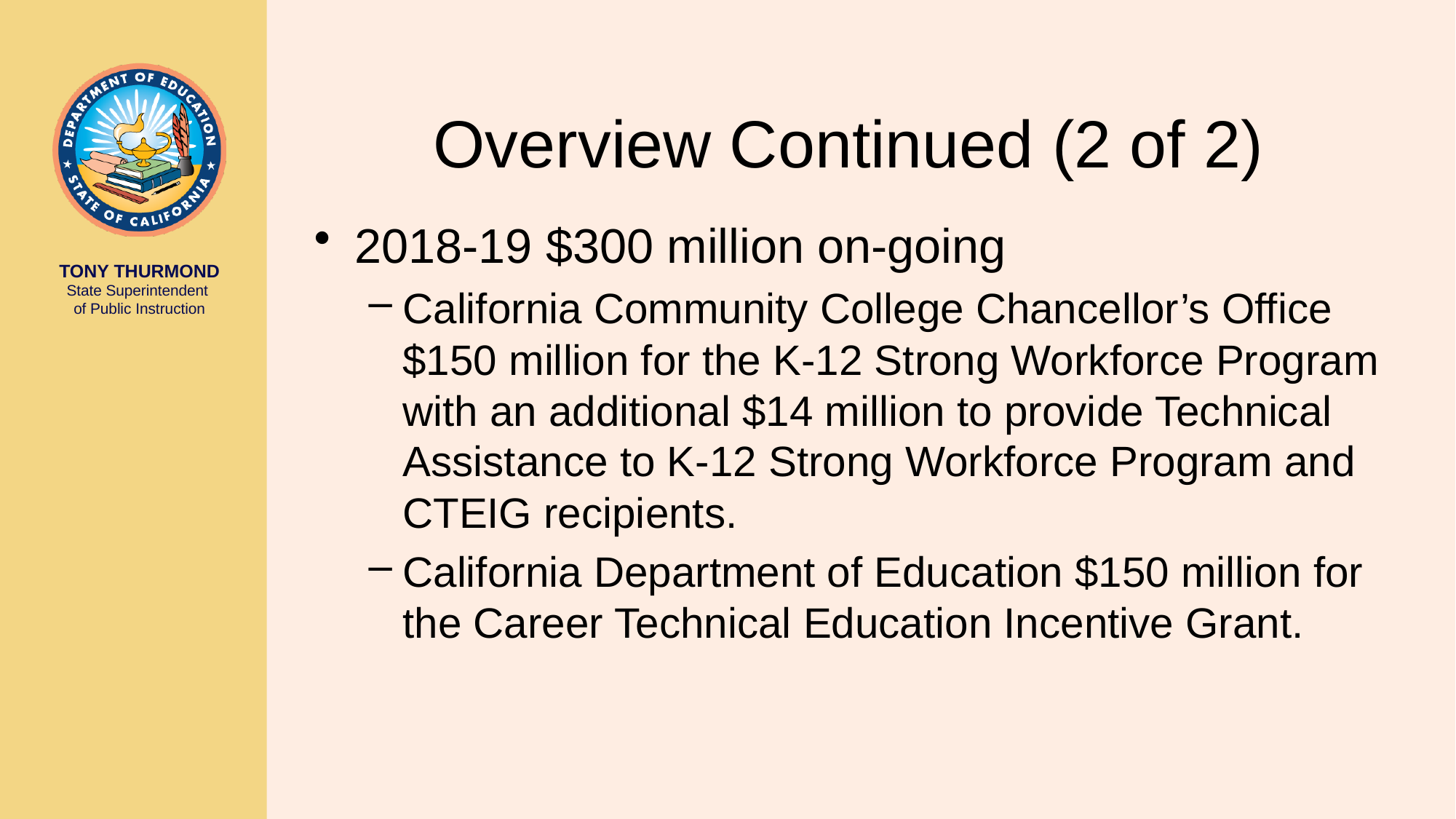

# Overview Continued (2 of 2)
2018-19 $300 million on-going
California Community College Chancellor’s Office $150 million for the K-12 Strong Workforce Program with an additional $14 million to provide Technical Assistance to K-12 Strong Workforce Program and CTEIG recipients.
California Department of Education $150 million for the Career Technical Education Incentive Grant.